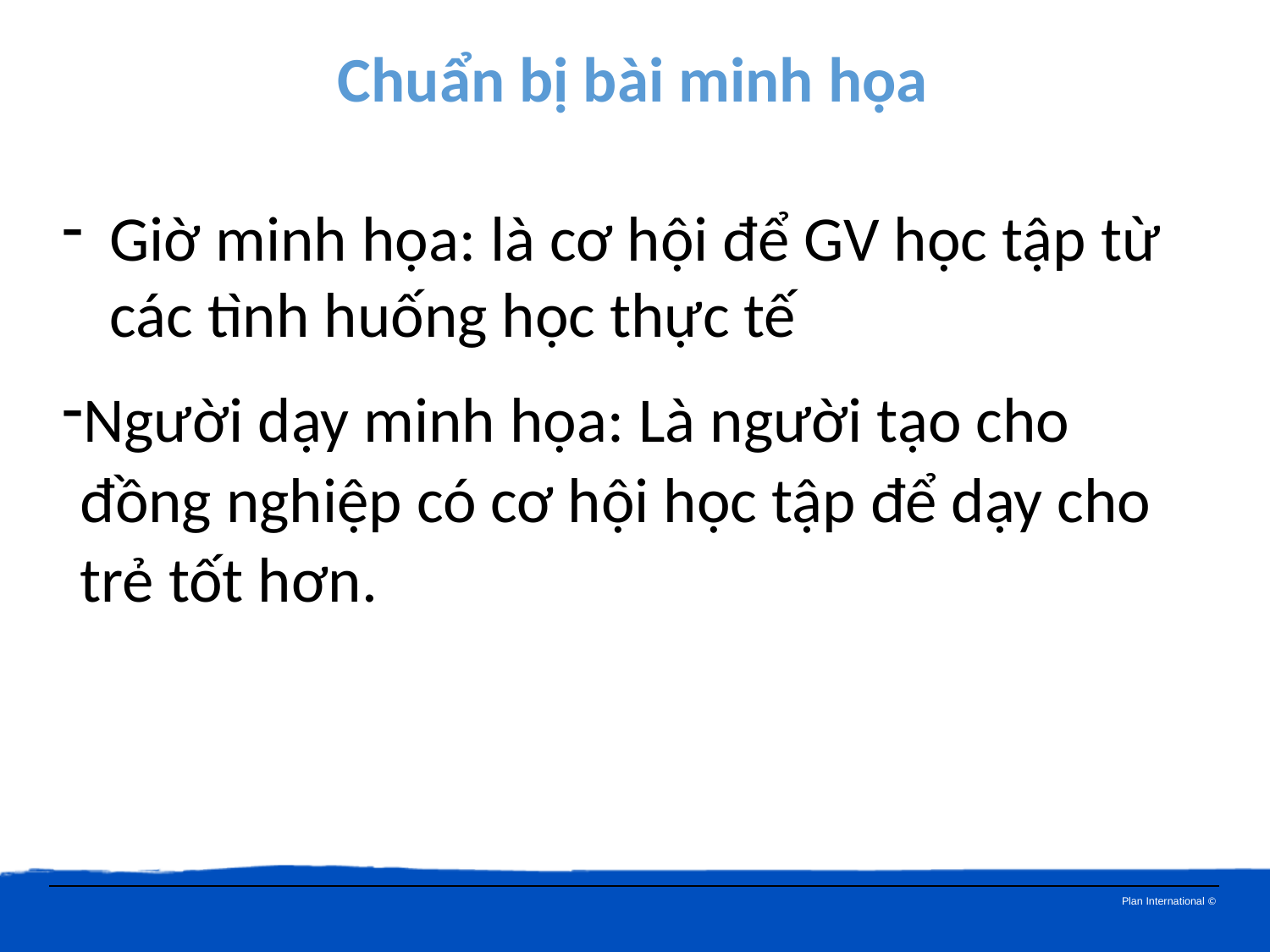

Chuẩn bị bài minh họa
Giờ minh họa: là cơ hội để GV học tập từ các tình huống học thực tế
Người dạy minh họa: Là người tạo cho đồng nghiệp có cơ hội học tập để dạy cho trẻ tốt hơn.